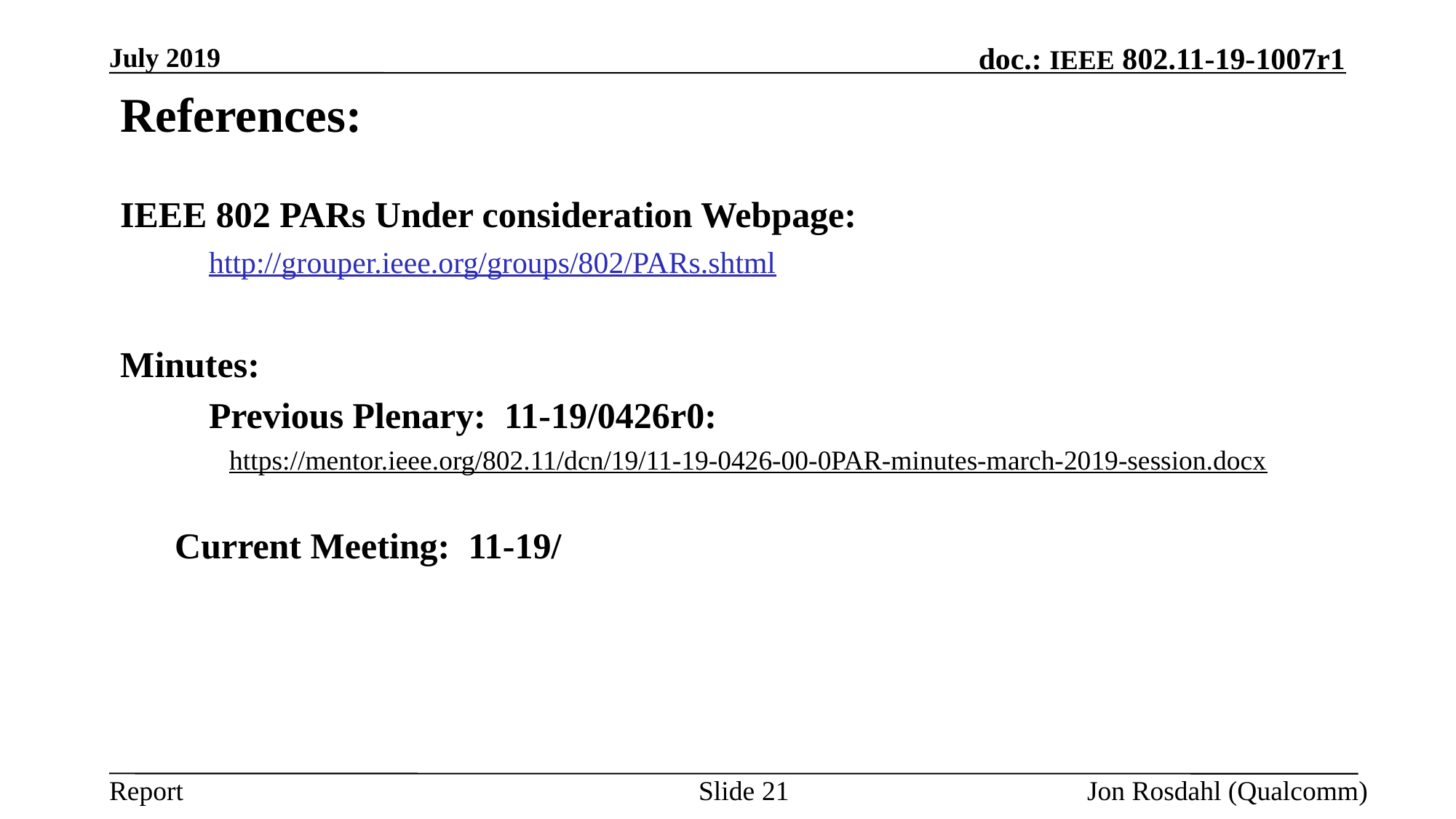

July 2019
# References:
IEEE 802 PARs Under consideration Webpage:
	http://grouper.ieee.org/groups/802/PARs.shtml

Minutes:
	Previous Plenary:  11-19/0426r0:
https://mentor.ieee.org/802.11/dcn/19/11-19-0426-00-0PAR-minutes-march-2019-session.docx

Current Meeting:  11-19/
Slide 21
Jon Rosdahl (Qualcomm)